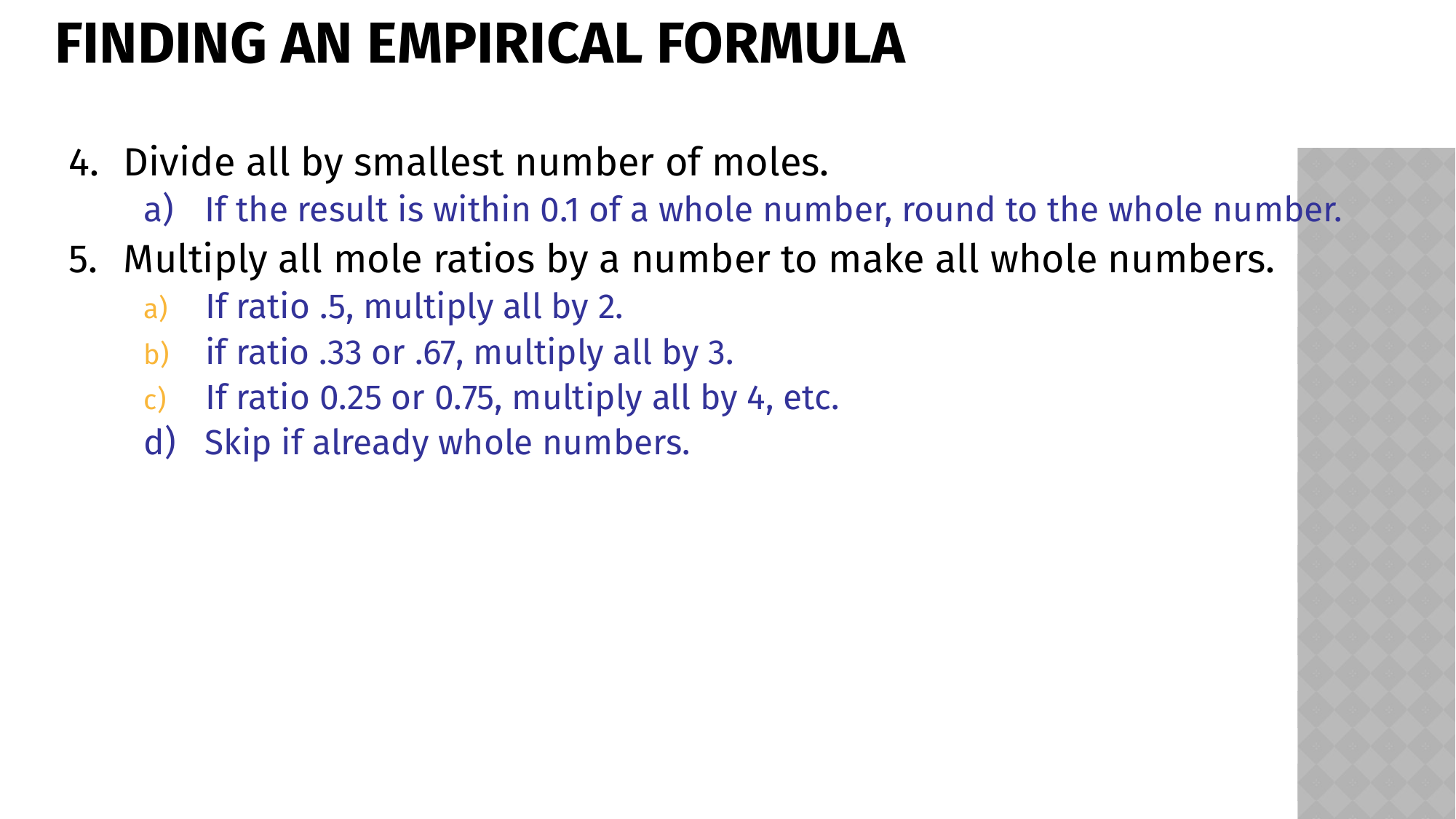

# Finding an Empirical Formula
4.	Divide all by smallest number of moles.
a)	If the result is within 0.1 of a whole number, round to the whole number.
5.	Multiply all mole ratios by a number to make all whole numbers.
If ratio .5, multiply all by 2.
if ratio .33 or .67, multiply all by 3.
If ratio 0.25 or 0.75, multiply all by 4, etc.
d)	Skip if already whole numbers.